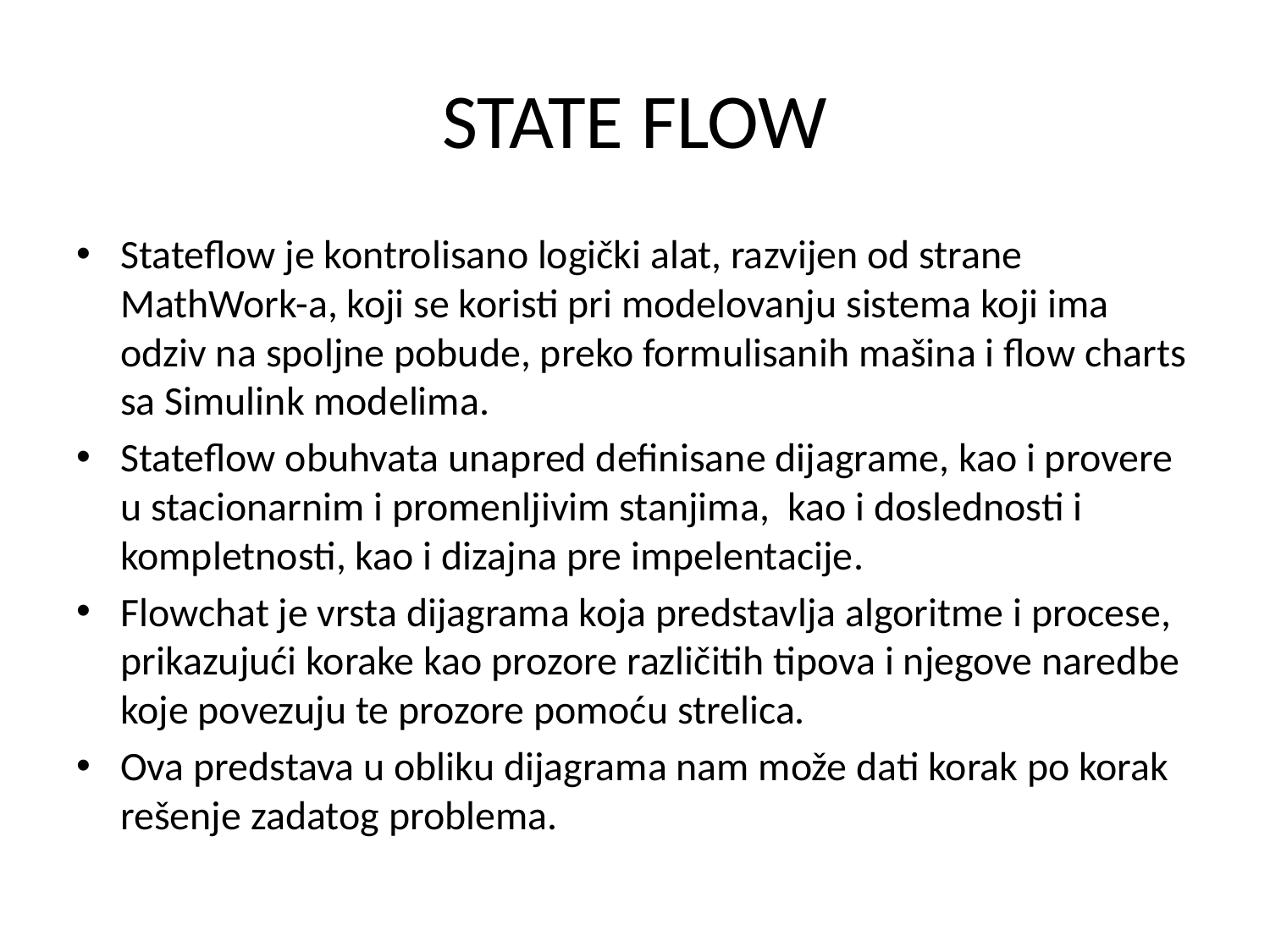

# STATE FLOW
Stateflow je kontrolisano logički alat, razvijen od strane MathWork-a, koji se koristi pri modelovanju sistema koji ima odziv na spoljne pobude, preko formulisanih mašina i flow charts sa Simulink modelima.
Stateflow obuhvata unapred definisane dijagrame, kao i provere u stacionarnim i promenljivim stanjima,  kao i doslednosti i kompletnosti, kao i dizajna pre impelentacije.
Flowchat je vrsta dijagrama koja predstavlja algoritme i procese, prikazujući korake kao prozore različitih tipova i njegove naredbe koje povezuju te prozore pomoću strelica.
Ova predstava u obliku dijagrama nam može dati korak po korak rešenje zadatog problema.